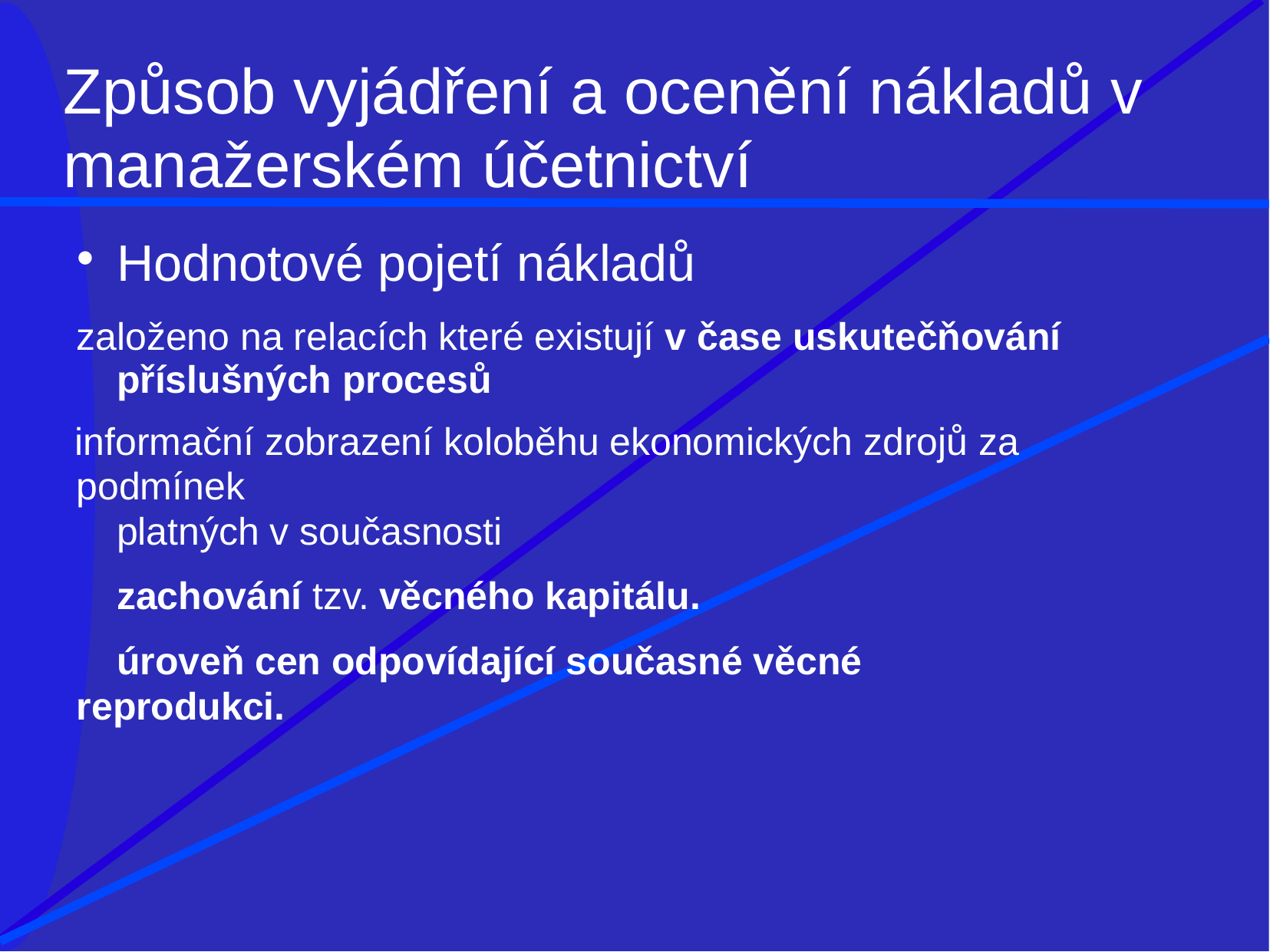

# Způsob vyjádření a ocenění nákladů v
manažerském účetnictví
Hodnotové pojetí nákladů
založeno na relacích které existují v čase uskutečňování příslušných procesů
informační zobrazení koloběhu ekonomických zdrojů za podmínek
platných v současnosti
zachování tzv. věcného kapitálu.
úroveň cen odpovídající současné věcné reprodukci.